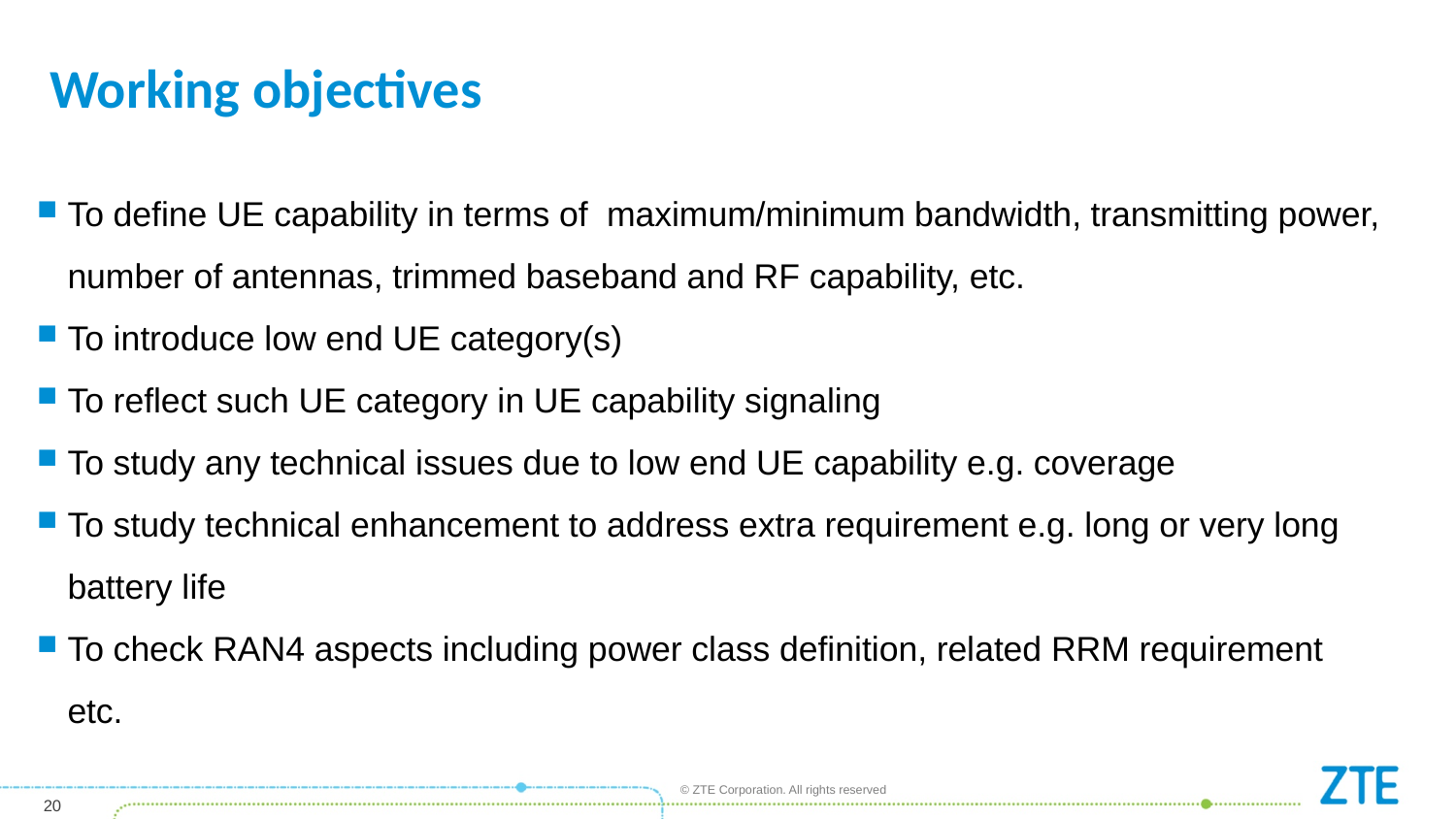

# Working objectives
To define UE capability in terms of  maximum/minimum bandwidth, transmitting power, number of antennas, trimmed baseband and RF capability, etc.
To introduce low end UE category(s)
To reflect such UE category in UE capability signaling
To study any technical issues due to low end UE capability e.g. coverage
To study technical enhancement to address extra requirement e.g. long or very long battery life
To check RAN4 aspects including power class definition, related RRM requirement etc.